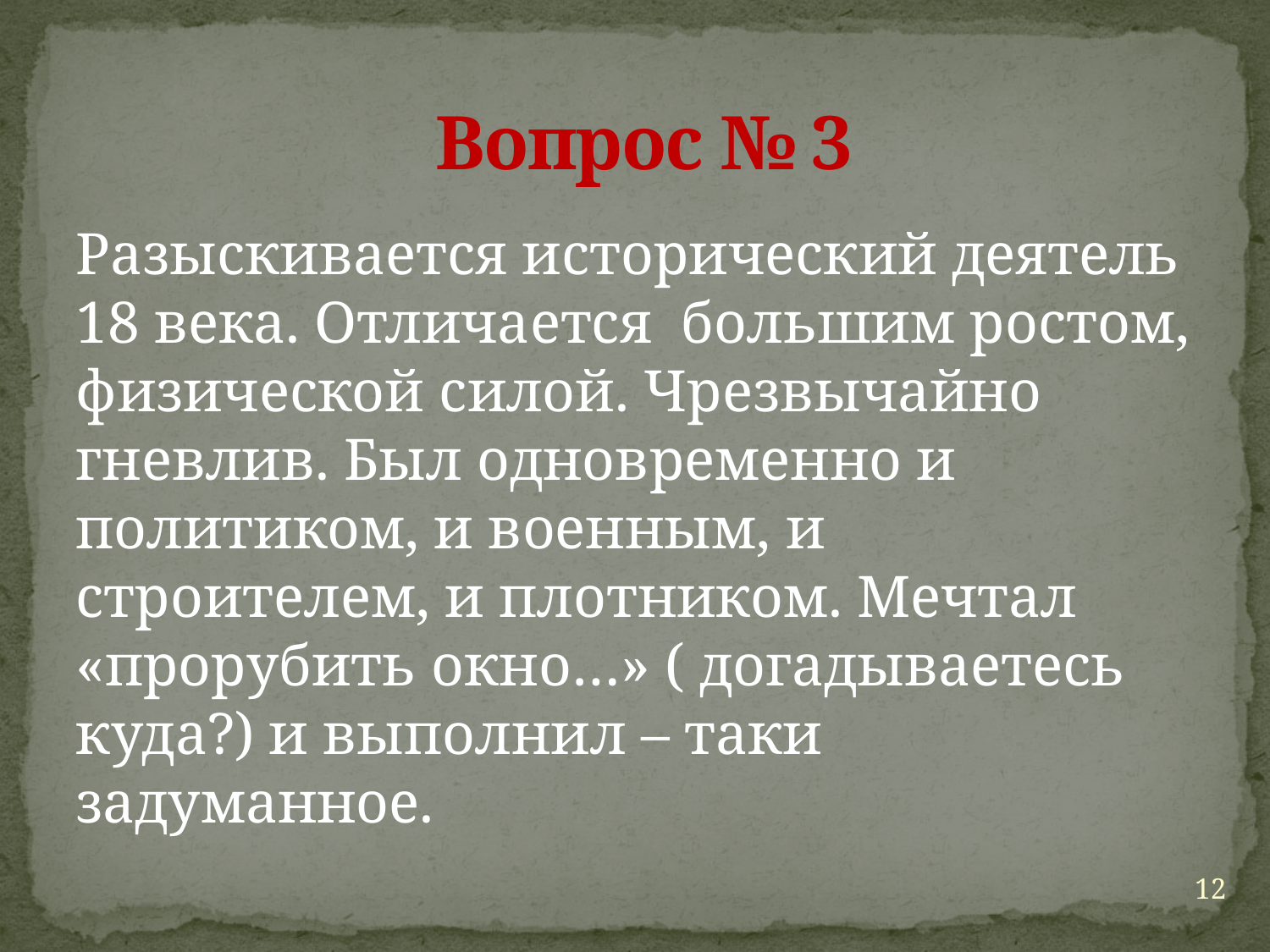

# Вопрос № 3
Разыскивается исторический деятель 18 века. Отличается  большим ростом, физической силой. Чрезвычайно гневлив. Был одновременно и политиком, и военным, и строителем, и плотником. Мечтал «прорубить окно…» ( догадываетесь  куда?) и выполнил – таки задуманное.
12